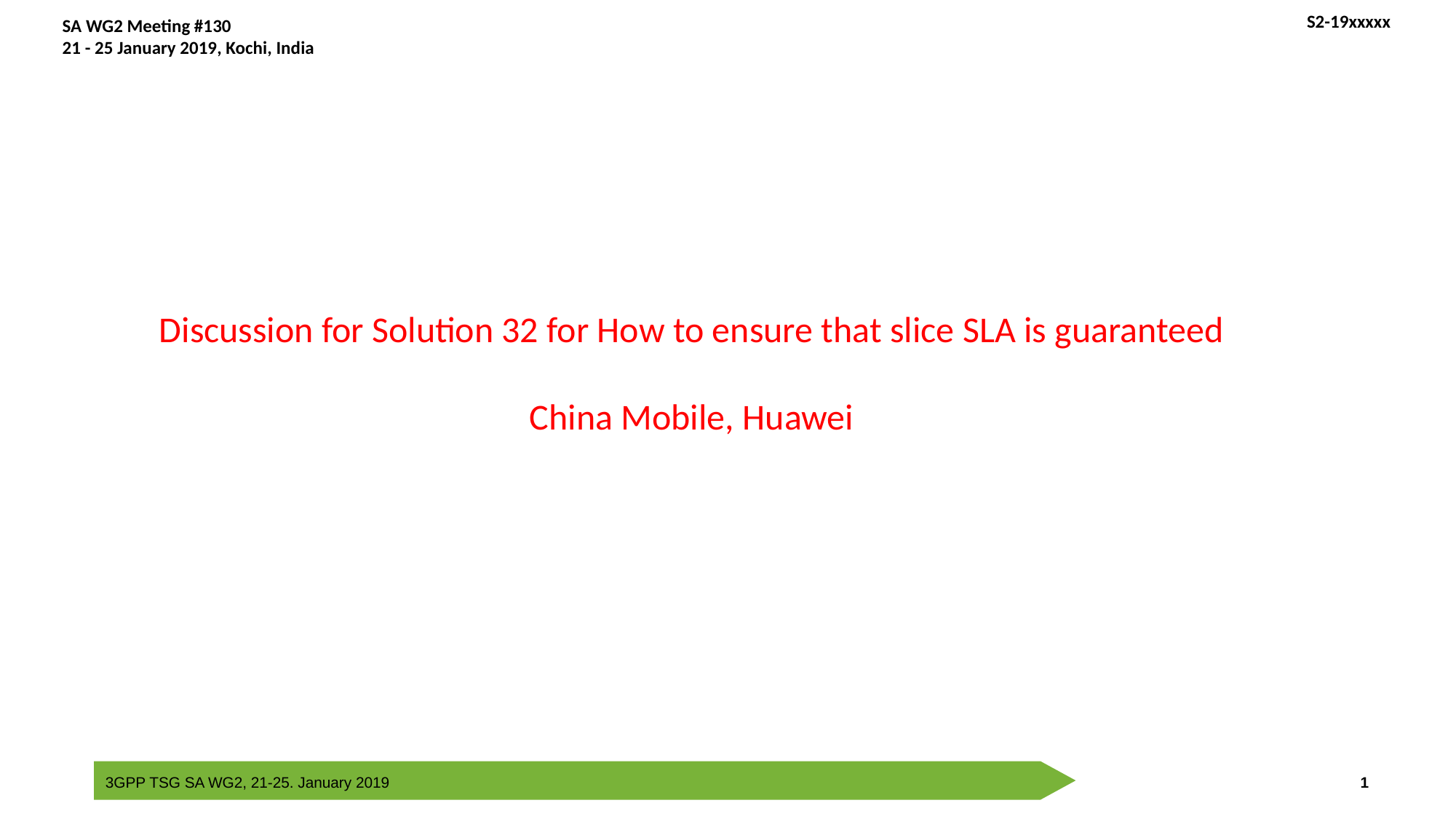

# Discussion for Solution 32 for How to ensure that slice SLA is guaranteed China Mobile, Huawei